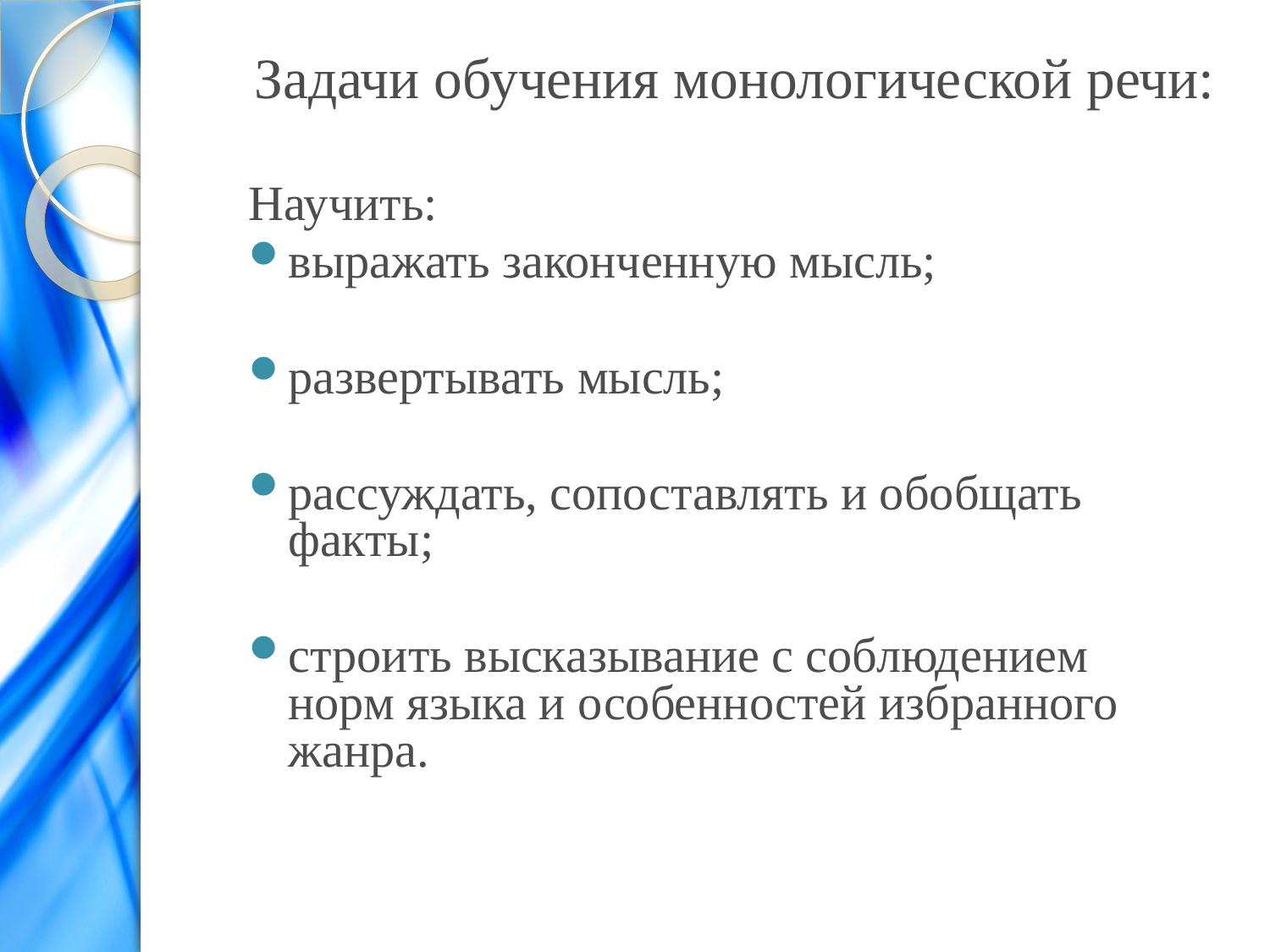

# Задачи обучения монологической речи:
Научить:
выражать законченную мысль;

развертывать мысль;

рассуждать, сопоставлять и обобщать факты;

строить высказывание с соблюдением норм языка и особенностей избранного жанра.